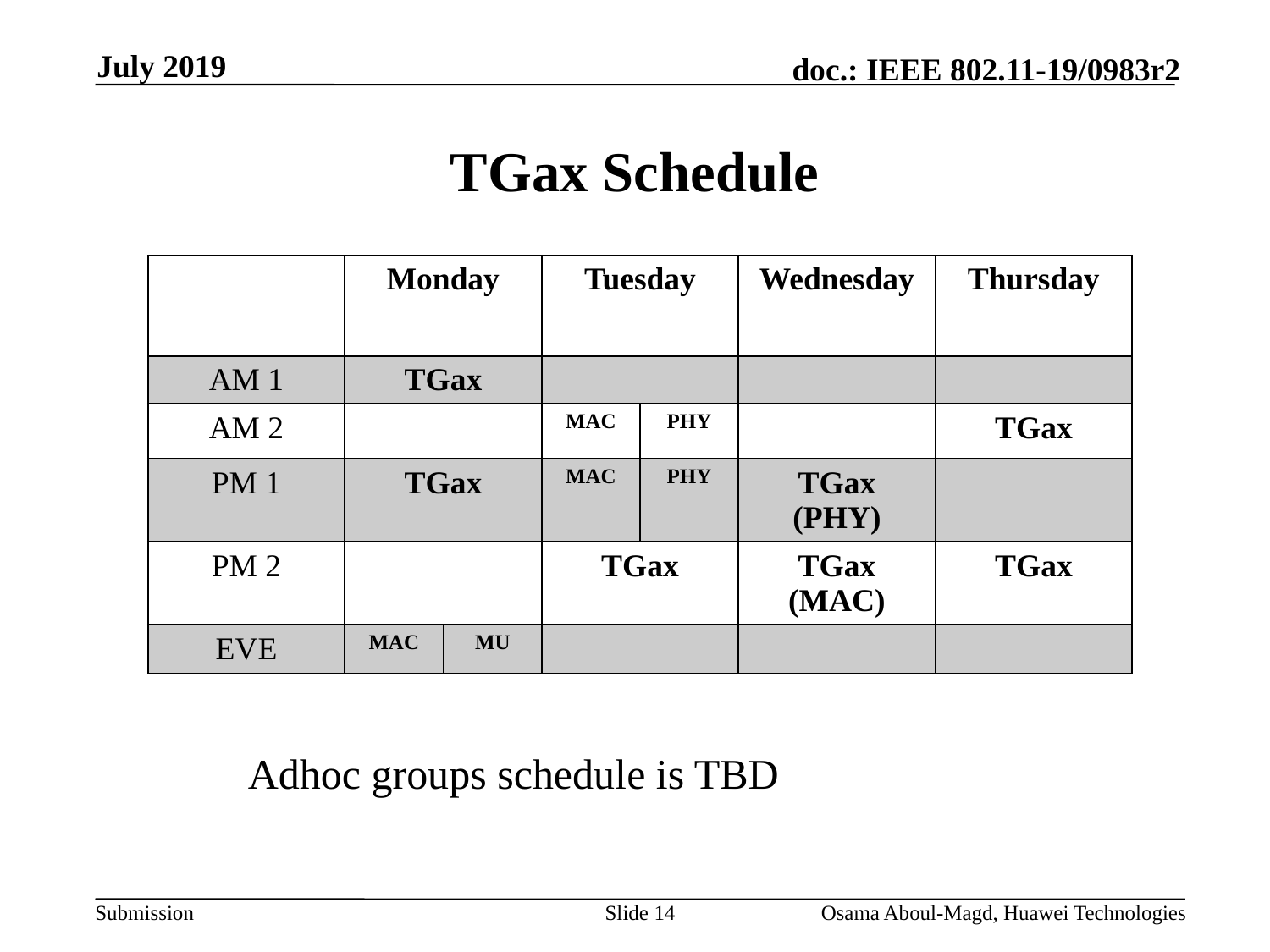

July 2019
# TGax Schedule
|  | Monday |  | Tuesday |  | Wednesday | Thursday |
| --- | --- | --- | --- | --- | --- | --- |
| AM 1 | TGax |  |  |  |  |  |
| AM 2 |  |  | MAC | PHY |  | TGax |
| PM 1 | TGax |  | MAC | PHY | TGax (PHY) |  |
| PM 2 |  |  | TGax |  | TGax (MAC) | TGax |
| EVE | MAC | MU |  |  |  |  |
Adhoc groups schedule is TBD
Slide 14
Osama Aboul-Magd, Huawei Technologies